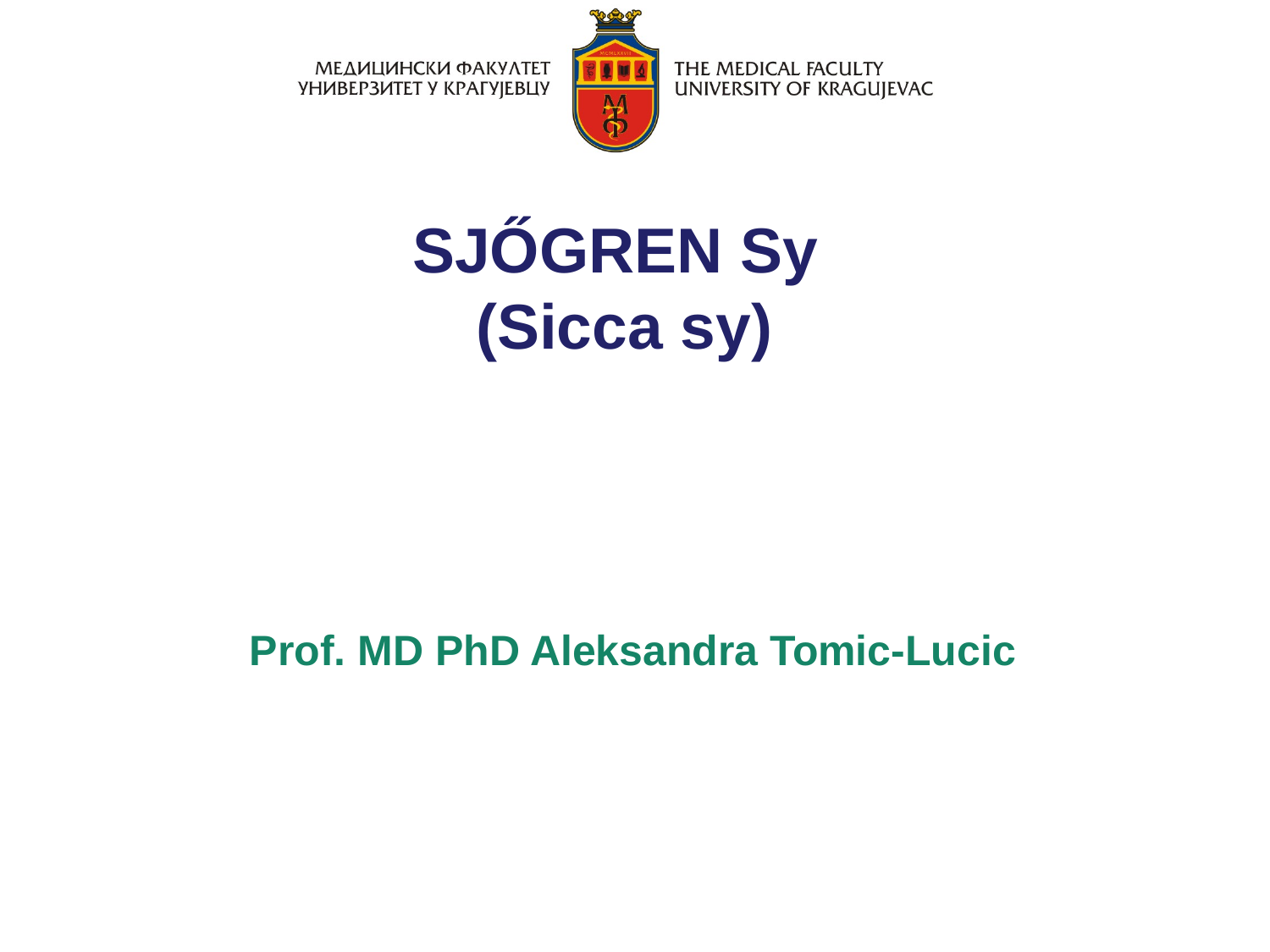

SJŐGREN Sy
(Sicca sy)
         Prof. MD PhD Aleksandra Tomic-Lucic